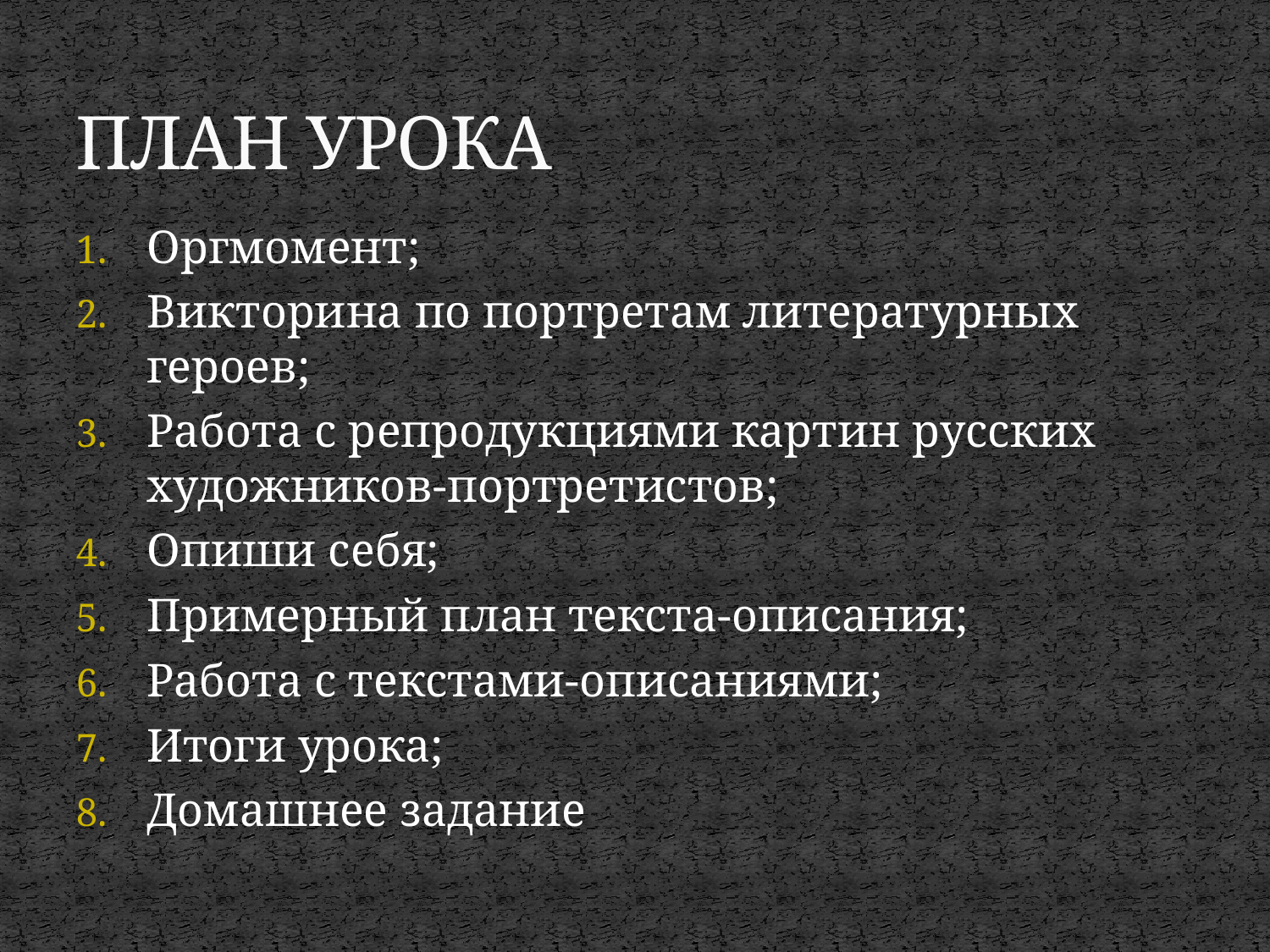

# ПЛАН УРОКА
Оргмомент;
Викторина по портретам литературных героев;
Работа с репродукциями картин русских художников-портретистов;
Опиши себя;
Примерный план текста-описания;
Работа с текстами-описаниями;
Итоги урока;
Домашнее задание